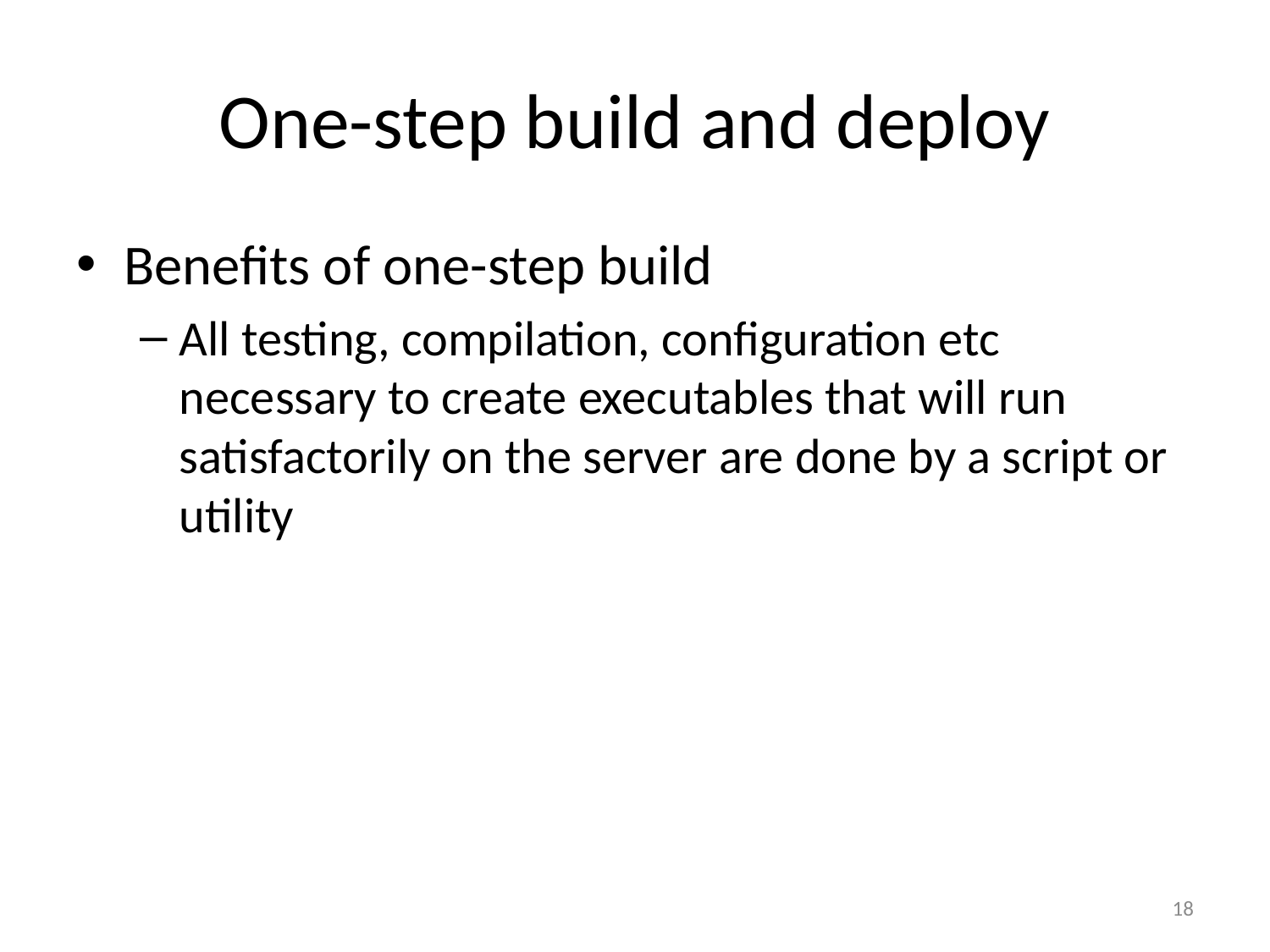

# One-step build and deploy
Benefits of one-step build
All testing, compilation, configuration etc necessary to create executables that will run satisfactorily on the server are done by a script or utility
18